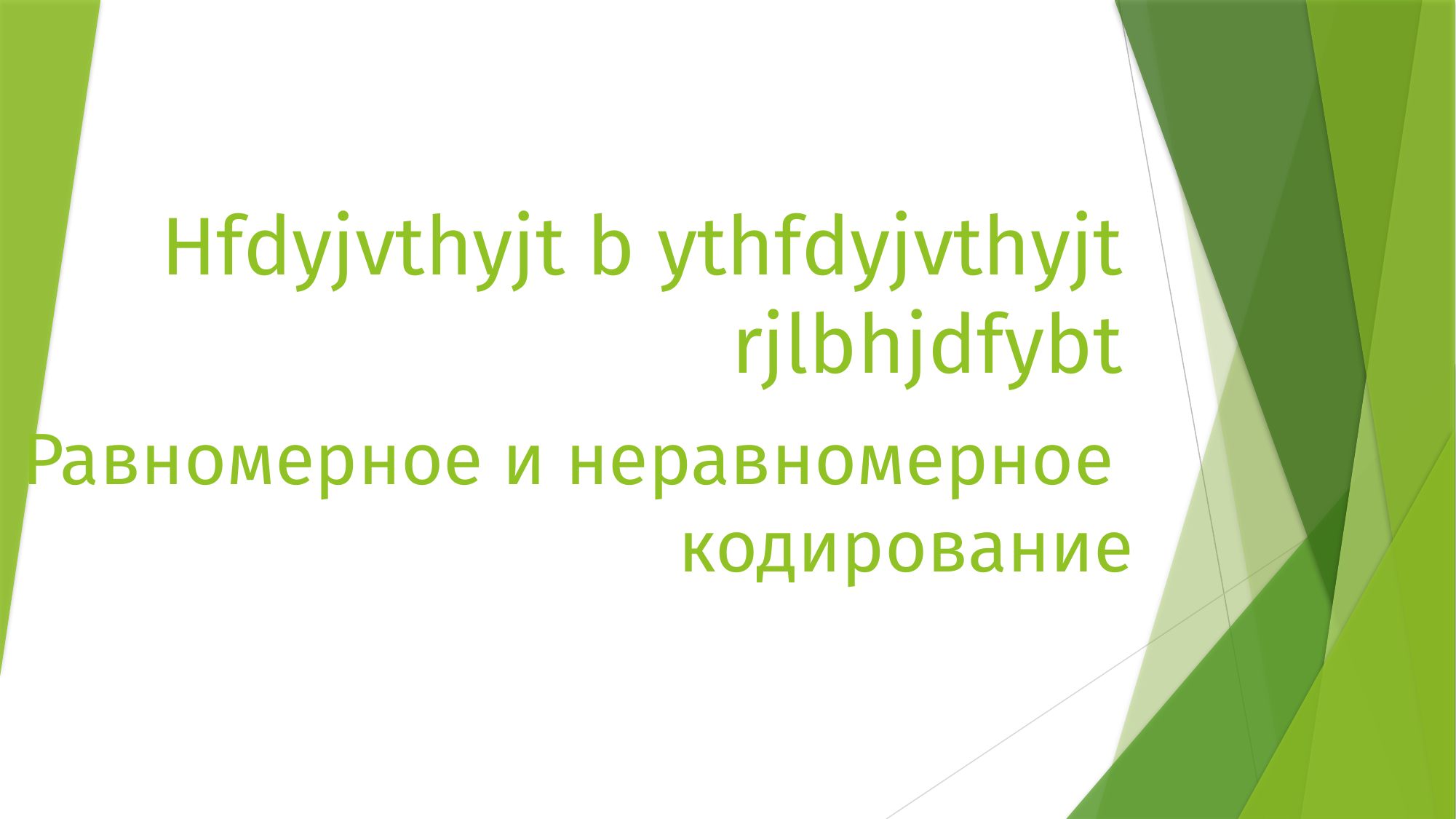

# Hfdyjvthyjt b ythfdyjvthyjt rjlbhjdfybt
Равномерное и неравномерное
кодирование